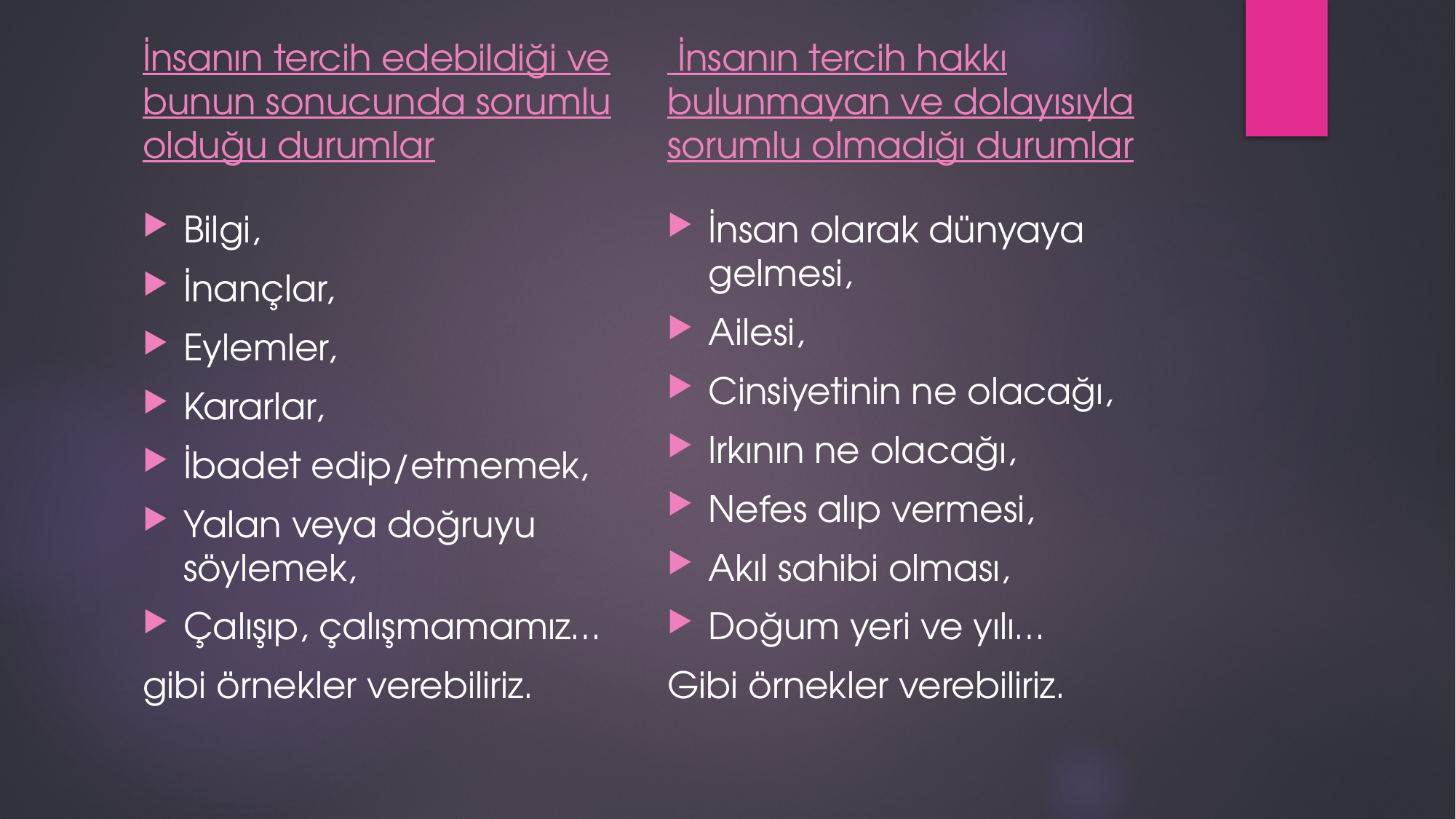

İnsanın tercih edebildiği ve bunun sonucunda sorumlu olduğu durumlar
 İnsanın tercih hakkı bulunmayan ve dolayısıyla sorumlu olmadığı durumlar
Bilgi,
İnançlar,
Eylemler,
Kararlar,
İbadet edip/etmemek,
Yalan veya doğruyu söylemek,
Çalışıp, çalışmamamız…
gibi örnekler verebiliriz.
İnsan olarak dünyaya gelmesi,
Ailesi,
Cinsiyetinin ne olacağı,
Irkının ne olacağı,
Nefes alıp vermesi,
Akıl sahibi olması,
Doğum yeri ve yılı…
Gibi örnekler verebiliriz.